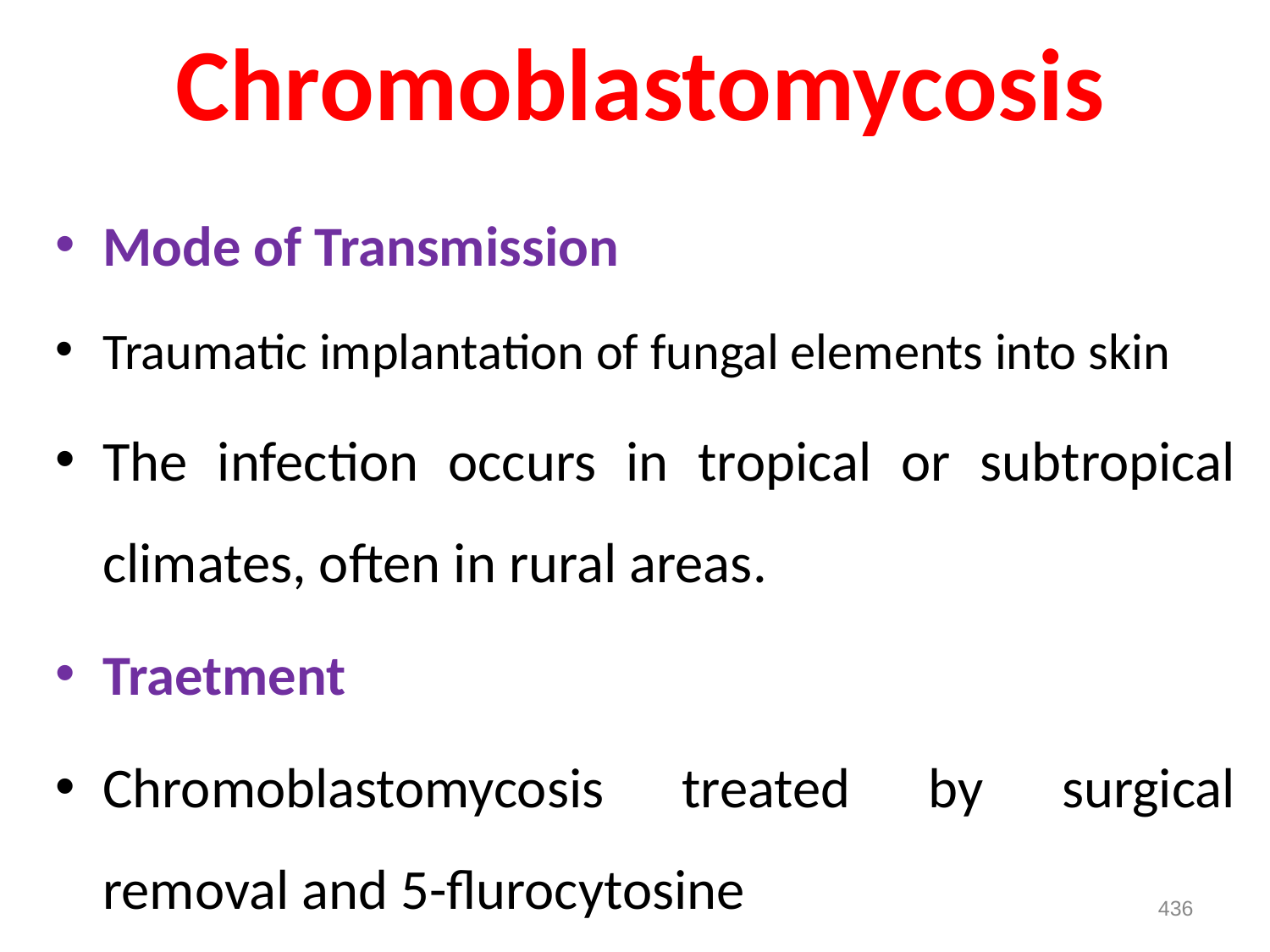

# Chromoblastomycosis
Mode of Transmission
Traumatic implantation of fungal elements into skin
The infection occurs in tropical or subtropical climates, often in rural areas.
Traetment
Chromoblastomycosis treated by surgical removal and 5-flurocytosine

436